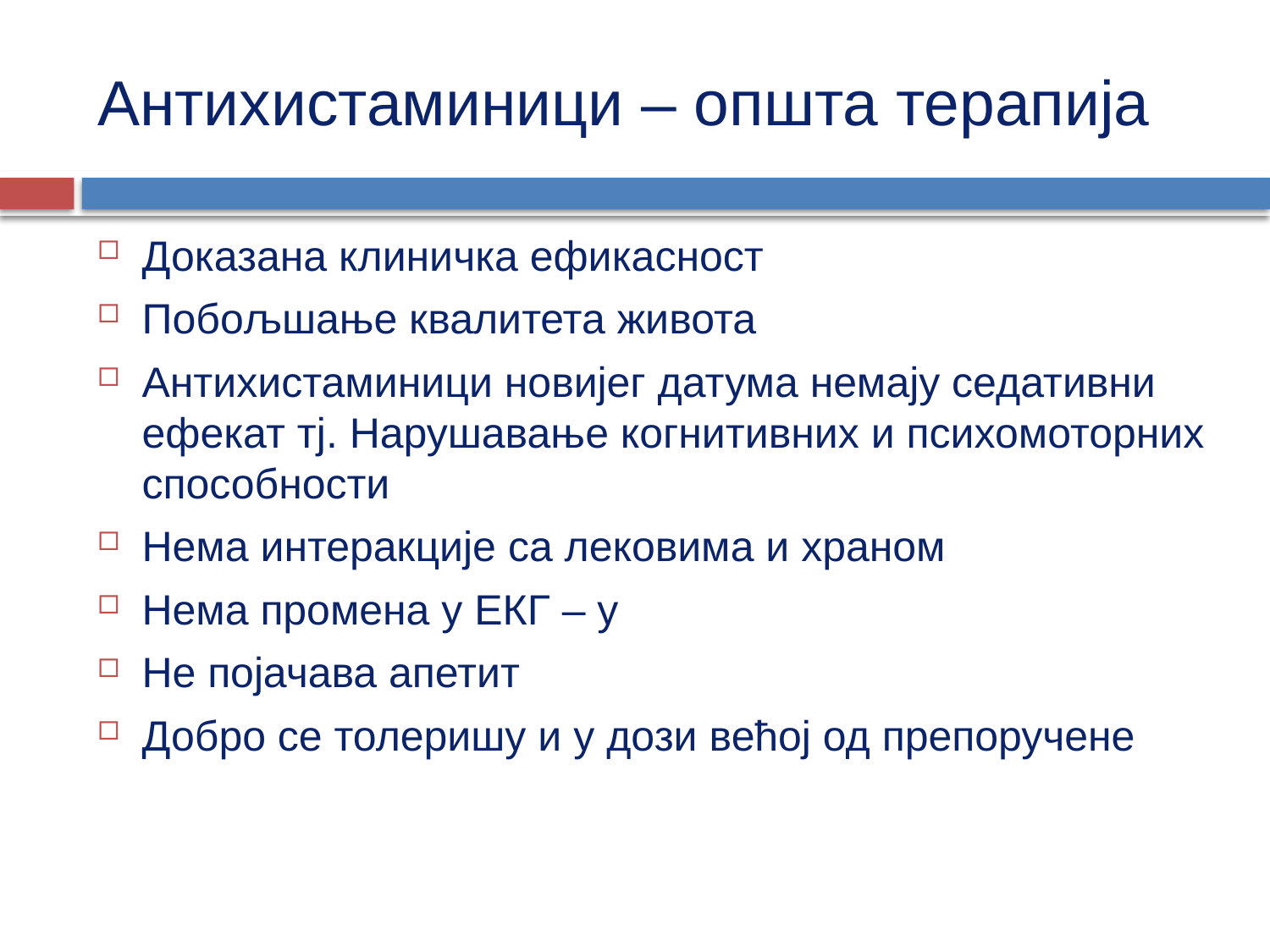

# Антихистаминици – општа терапија

Доказана клиничка ефикасност
Побољшање квалитета живота
Антихистаминици новијег датума немају седативни ефекат тј. Нарушавање когнитивних и психомоторних способности
Нема интеракције са лековима и храном
Нема промена у ЕКГ – у
Не појачава апетит
Добро се толеришу и у дози већој од препоручене